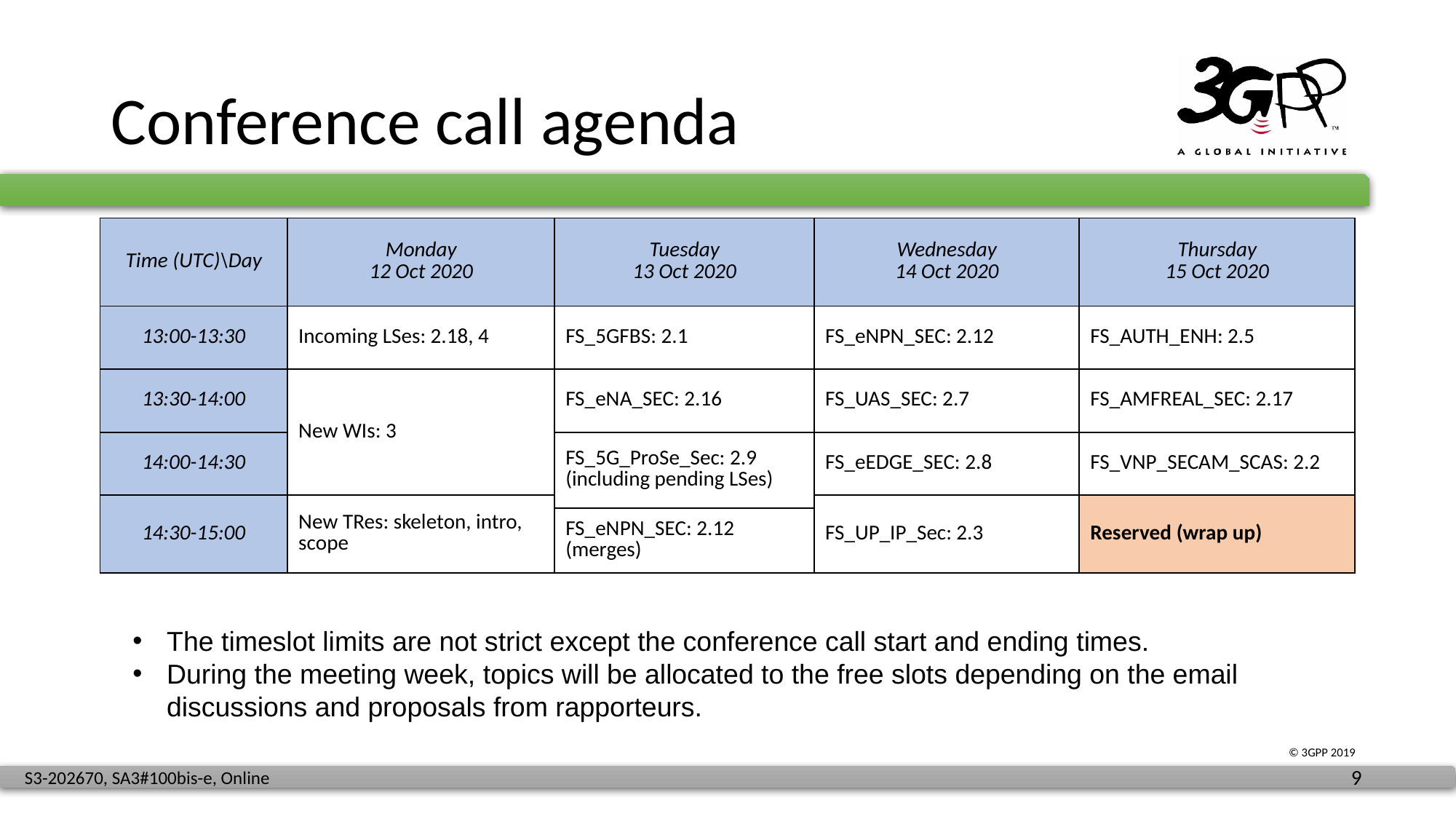

# Conference call agenda
| Time (UTC)\Day | Monday 12 Oct 2020 | Tuesday 13 Oct 2020 | Wednesday 14 Oct 2020 | Thursday 15 Oct 2020 |
| --- | --- | --- | --- | --- |
| 13:00-13:30 | Incoming LSes: 2.18, 4 | FS\_5GFBS: 2.1 | FS\_eNPN\_SEC: 2.12 | FS\_AUTH\_ENH: 2.5 |
| 13:30-14:00 | New WIs: 3 | FS\_eNA\_SEC: 2.16 | FS\_UAS\_SEC: 2.7 | FS\_AMFREAL\_SEC: 2.17 |
| 14:00-14:30 |  | FS\_5G\_ProSe\_Sec: 2.9 (including pending LSes) | FS\_eEDGE\_SEC: 2.8 | FS\_VNP\_SECAM\_SCAS: 2.2 |
| 14:30-15:00 | New TRes: skeleton, intro, scope |  | FS\_UP\_IP\_Sec: 2.3 | Reserved (wrap up) |
|  |  | FS\_eNPN\_SEC: 2.12 (merges) |  |  |
The timeslot limits are not strict except the conference call start and ending times.
During the meeting week, topics will be allocated to the free slots depending on the email discussions and proposals from rapporteurs.